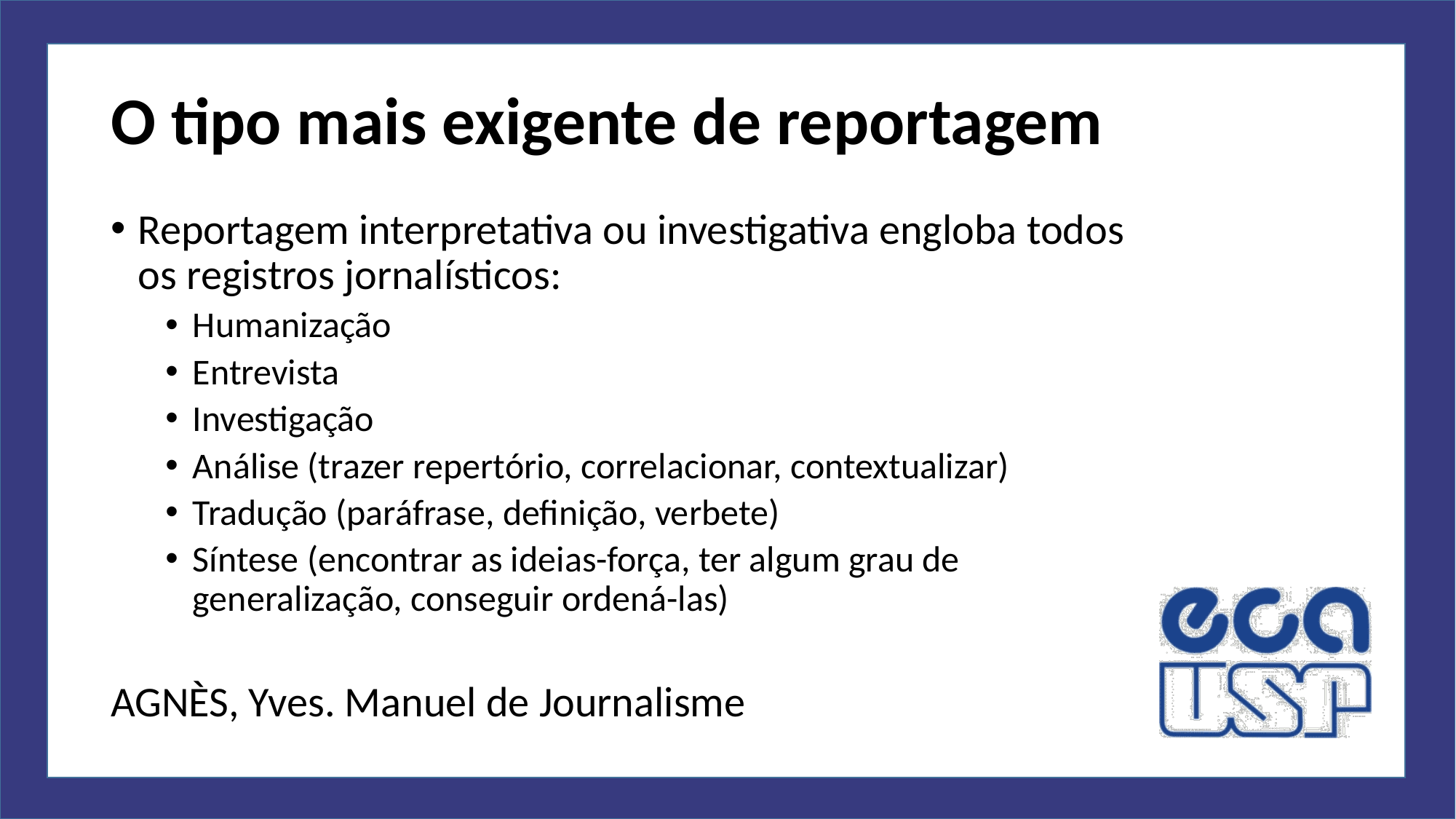

# O tipo mais exigente de reportagem
Reportagem interpretativa ou investigativa engloba todos os registros jornalísticos:
Humanização
Entrevista
Investigação
Análise (trazer repertório, correlacionar, contextualizar)
Tradução (paráfrase, definição, verbete)
Síntese (encontrar as ideias-força, ter algum grau de generalização, conseguir ordená-las)
AGNÈS, Yves. Manuel de Journalisme